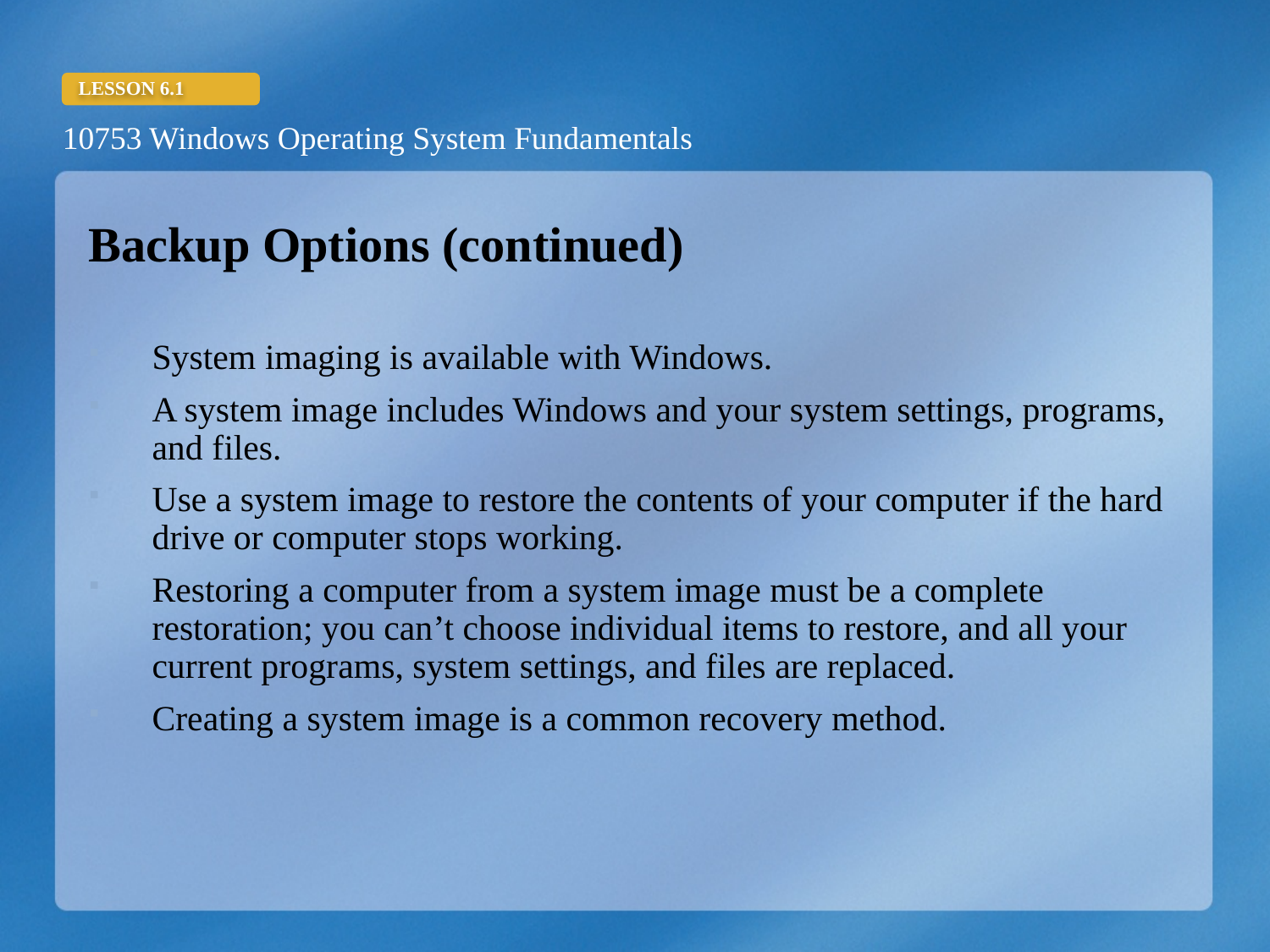

Backup Options (continued)

System imaging is available with Windows.
A system image includes Windows and your system settings, programs, and files.
Use a system image to restore the contents of your computer if the hard drive or computer stops working.
Restoring a computer from a system image must be a complete restoration; you can’t choose individual items to restore, and all your current programs, system settings, and files are replaced.
Creating a system image is a common recovery method.